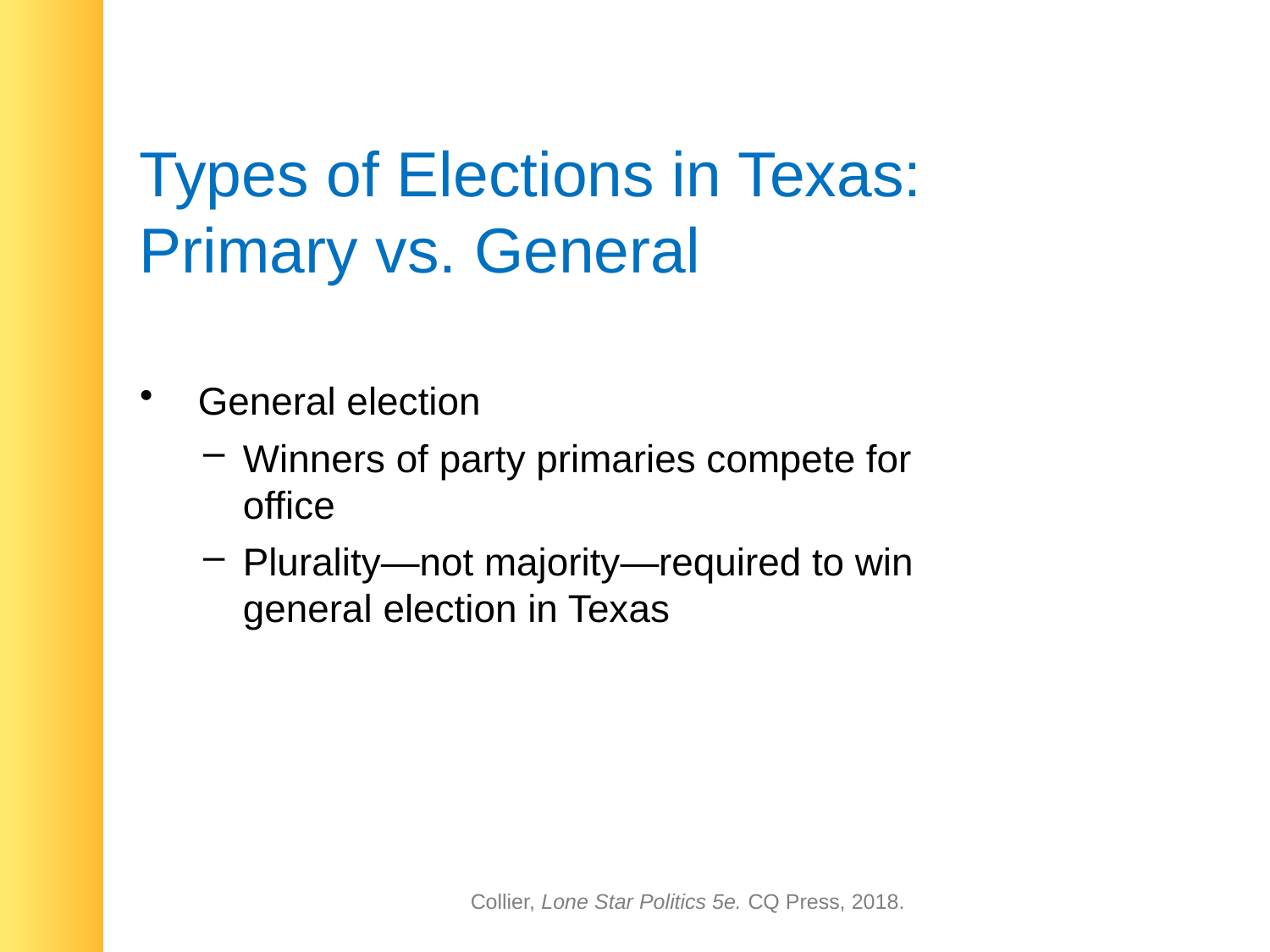

# Types of Elections in Texas: Primary vs. General
 General election
Winners of party primaries compete for office
Plurality—not majority—required to win general election in Texas

Collier, Lone Star Politics 5e. CQ Press, 2018.